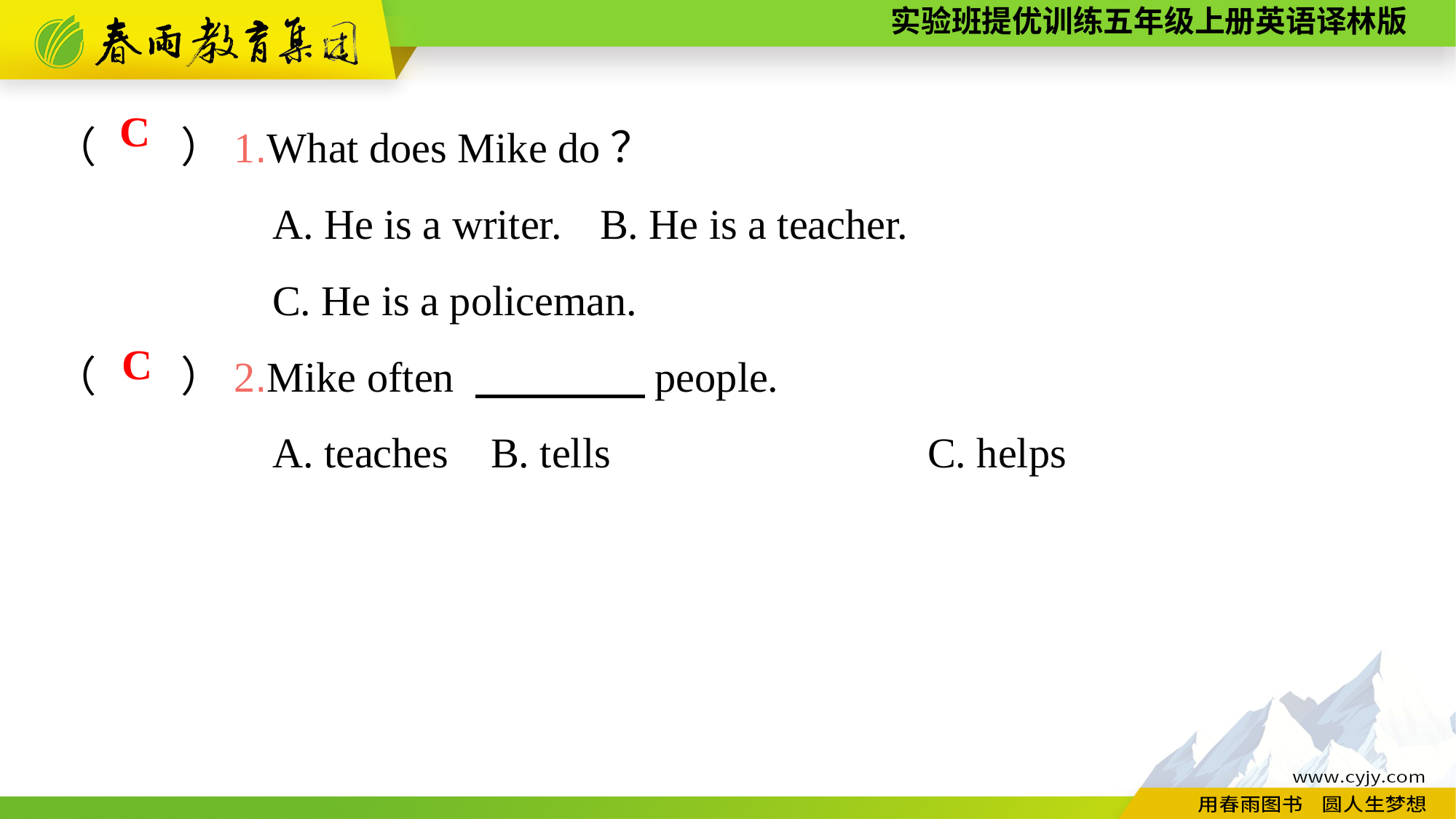

（　　）1.What does Mike do？
		A. He is a writer.	B. He is a teacher.
		C. He is a policeman.
（　　）2.Mike often 　　　　people.
		A. teaches	B. tells			C. helps
C
C